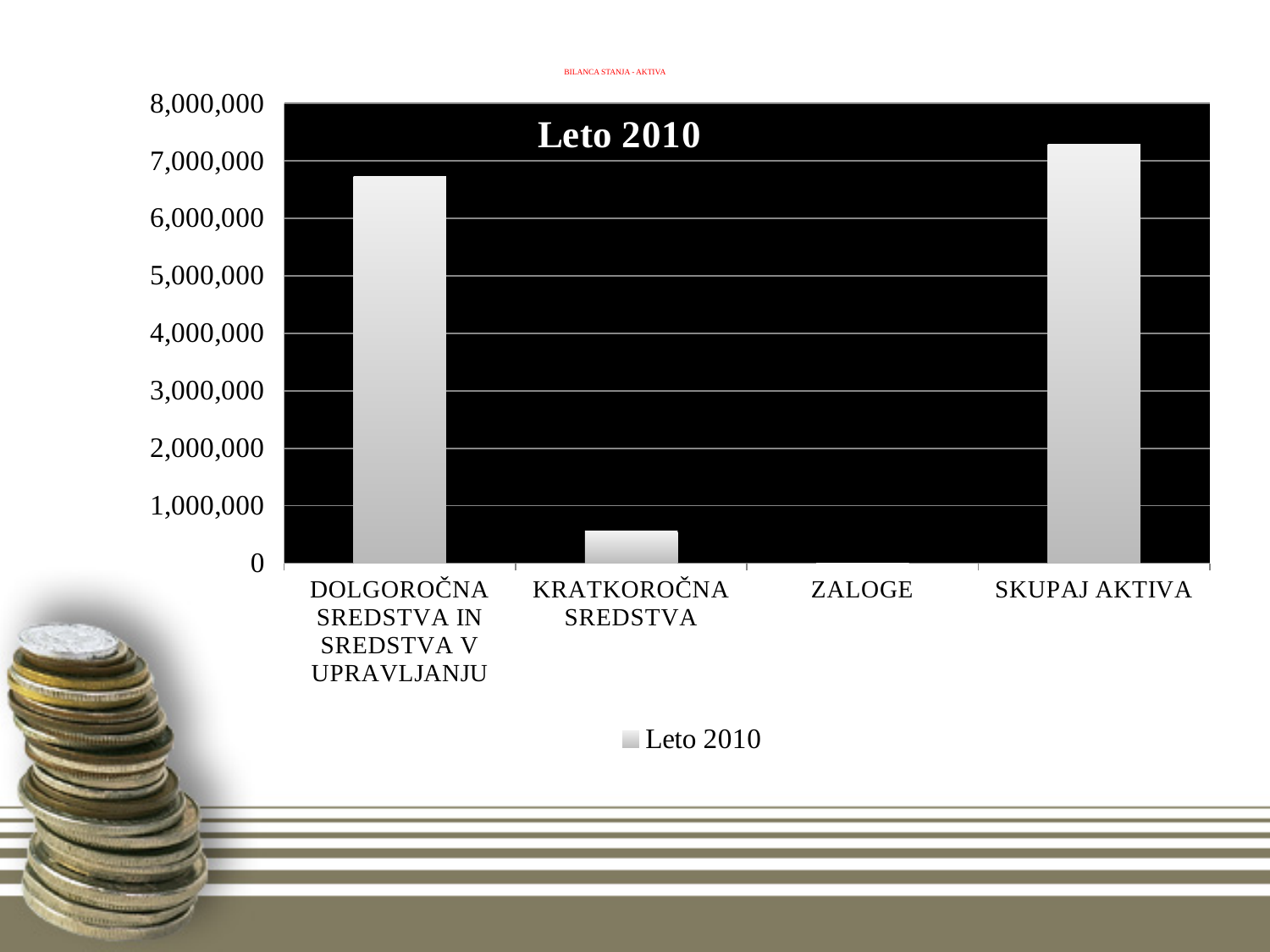

# BILANCA STANJA - AKTIVA

### Chart:

| Category | Leto 2010 |
|---|---|
| DOLGOROČNA SREDSTVA IN SREDSTVA V UPRAVLJANJU | 6724552.420000001 |
| KRATKOROČNA SREDSTVA | 557810.6799999997 |
| ZALOGE | 1842.77 |
| SKUPAJ AKTIVA | 7284205.869999999 |